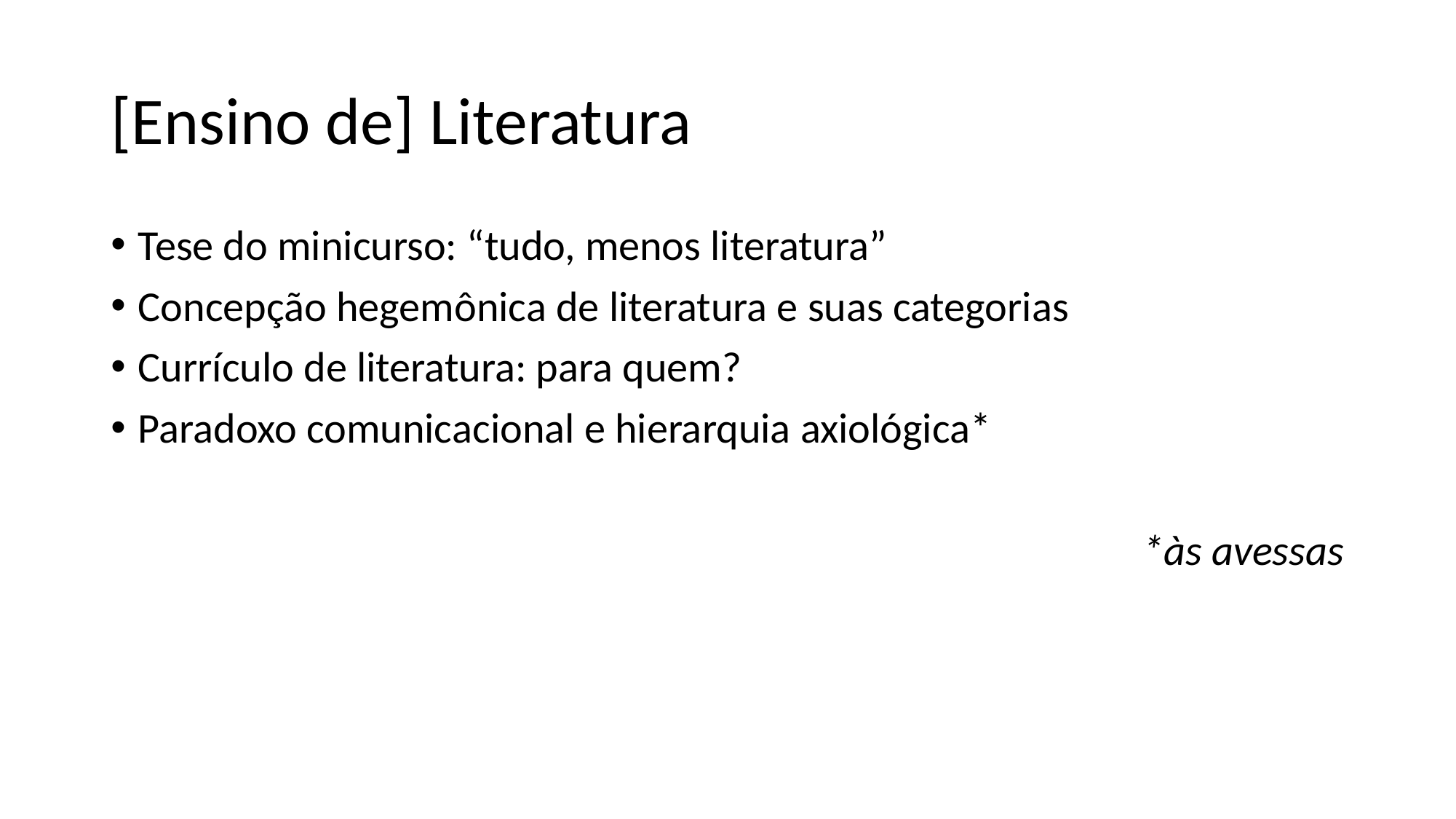

# [Ensino de] Literatura
Tese do minicurso: “tudo, menos literatura”
Concepção hegemônica de literatura e suas categorias
Currículo de literatura: para quem?
Paradoxo comunicacional e hierarquia axiológica*

*às avessas